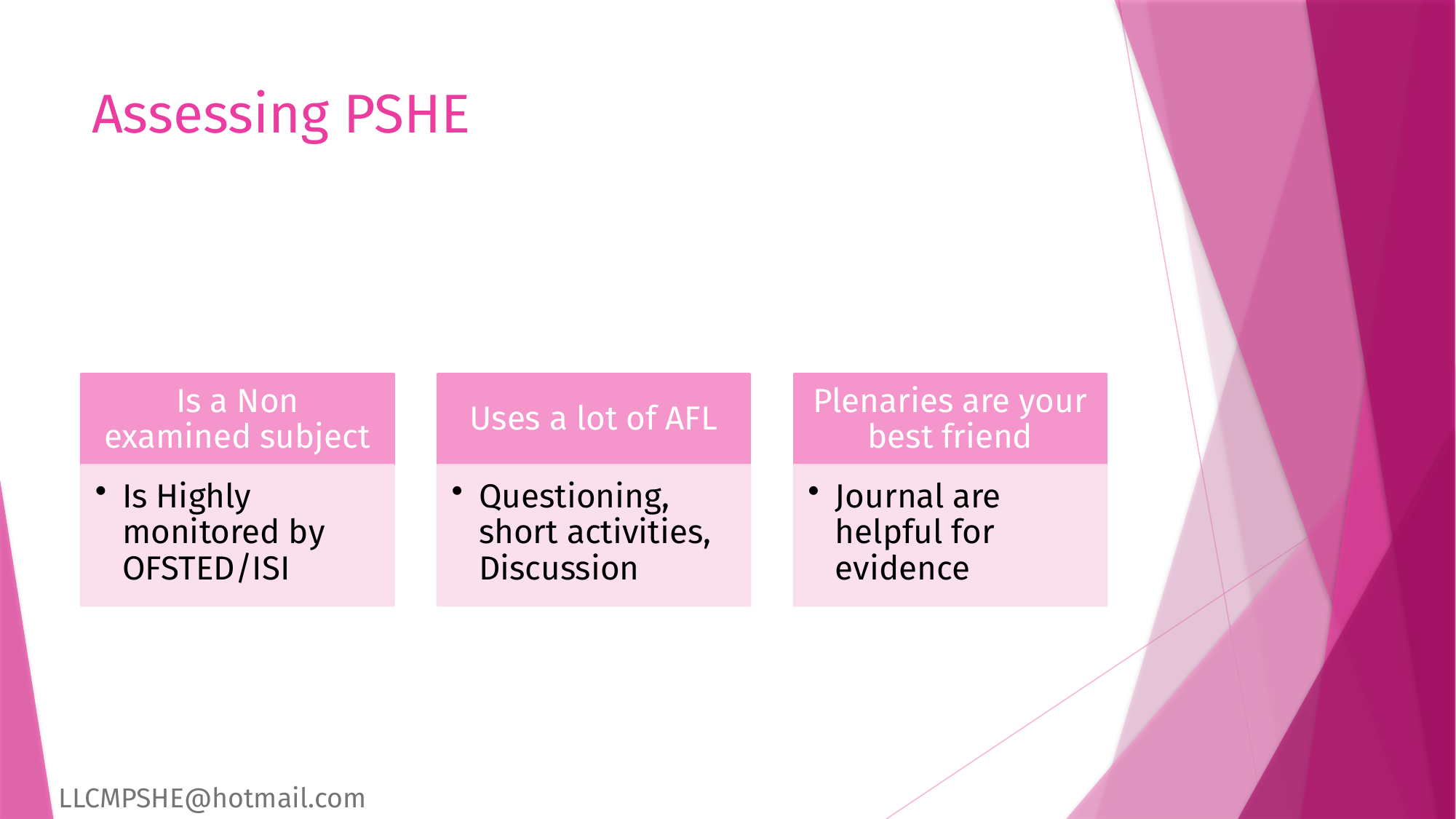

# Assessing PSHE
Is a Non examined subject
Is Highly monitored by OFSTED/ISI
Uses a lot of AFL
Questioning, short activities, Discussion
Plenaries are your best friend
Journal are helpful for evidence
LLCMPSHE@hotmail.com